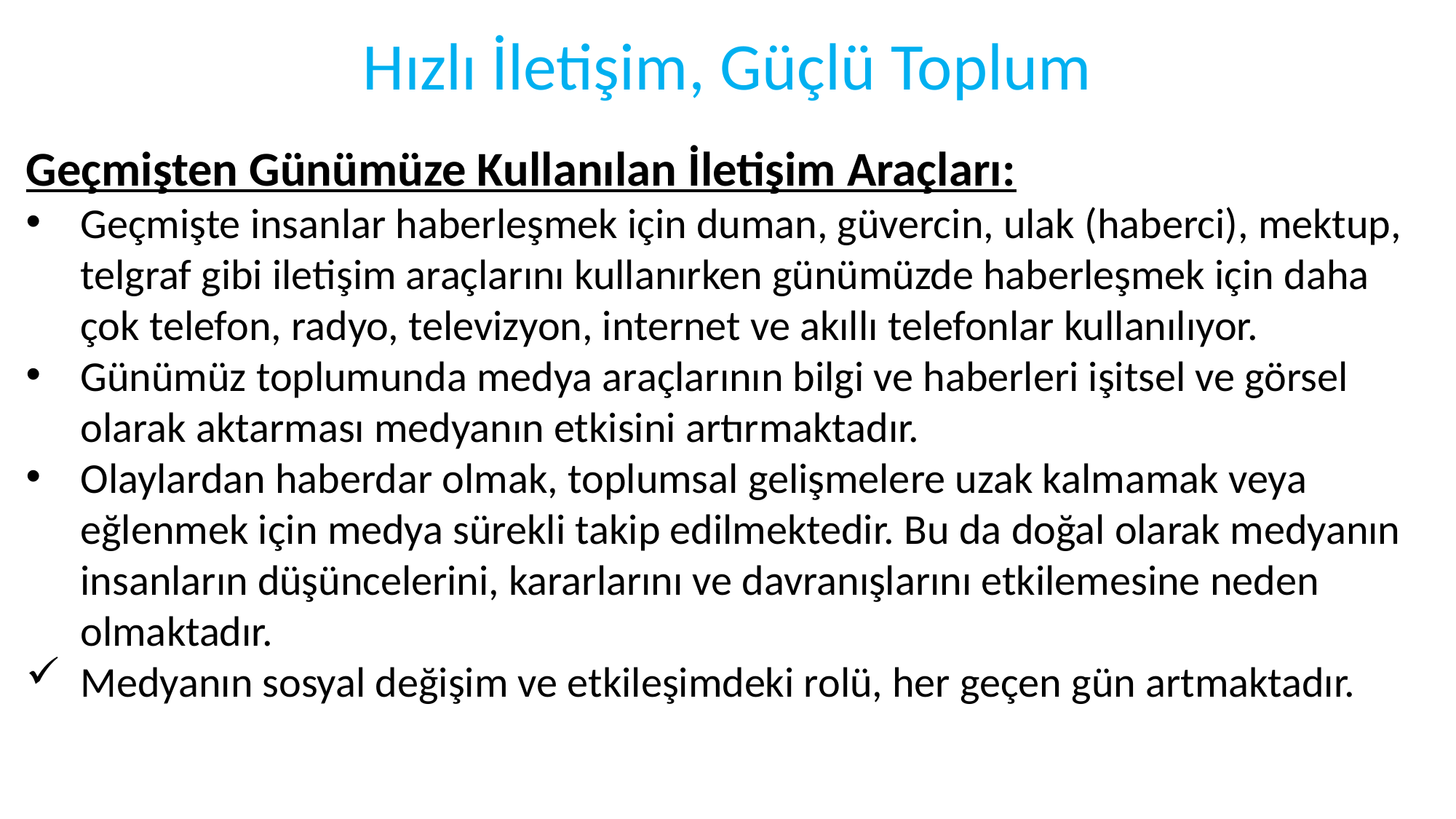

# Hızlı İletişim, Güçlü Toplum
Geçmişten Günümüze Kullanılan İletişim Araçları:
Geçmişte insanlar haberleşmek için duman, güvercin, ulak (haberci), mektup, telgraf gibi iletişim araçlarını kullanırken günümüzde haberleşmek için daha çok telefon, radyo, televizyon, internet ve akıllı telefonlar kullanılıyor.
Günümüz toplumunda medya araçlarının bilgi ve haberleri işitsel ve görsel olarak aktarması medyanın etkisini artırmaktadır.
Olaylardan haberdar olmak, toplumsal gelişmelere uzak kalmamak veya eğlenmek için medya sürekli takip edilmektedir. Bu da doğal olarak medyanın insanların düşüncelerini, kararlarını ve davranışlarını etkilemesine neden olmaktadır.
Medyanın sosyal değişim ve etkileşimdeki rolü, her geçen gün artmaktadır.